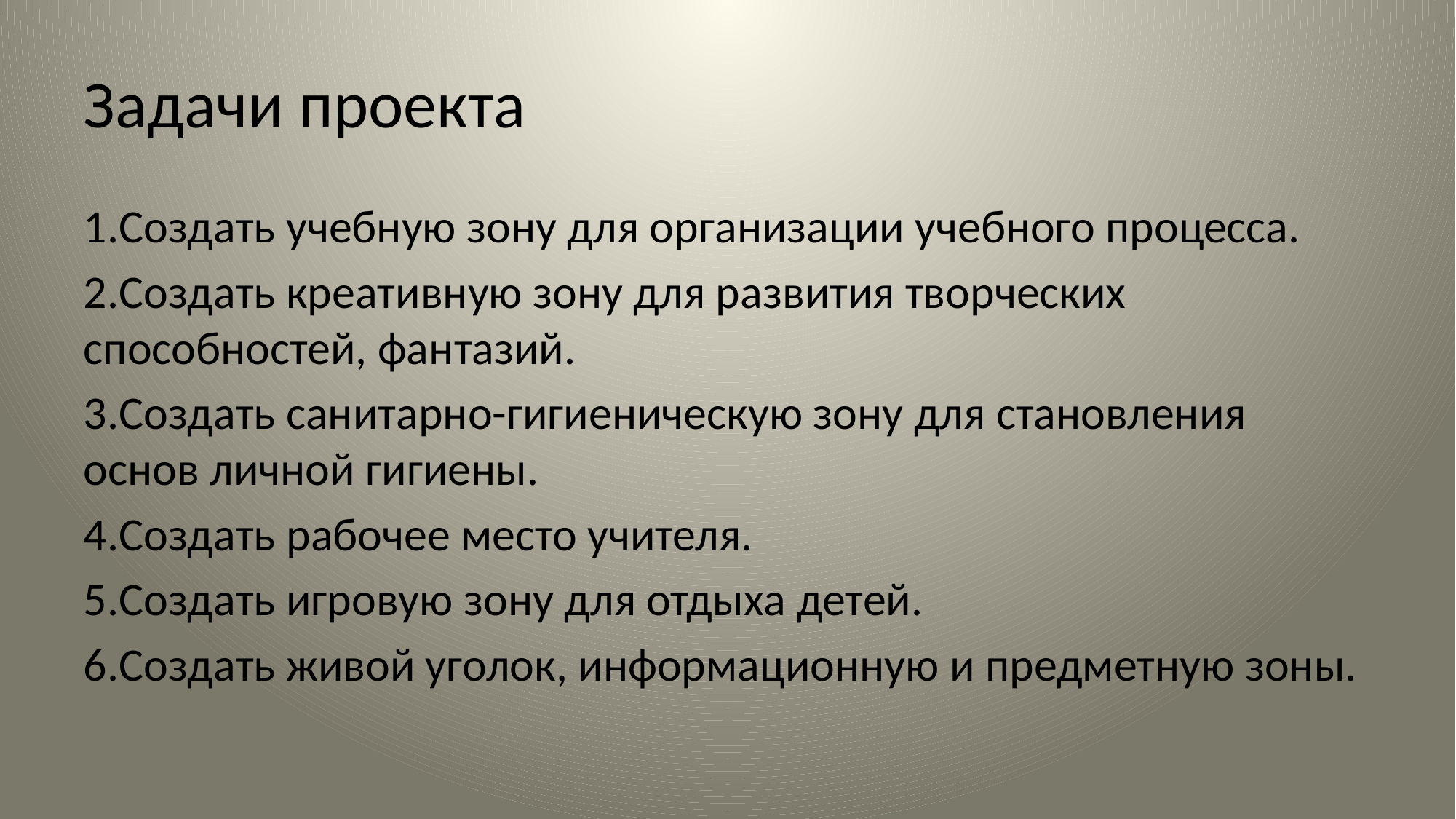

# Задачи проекта
1.Создать учебную зону для организации учебного процесса.
2.Создать креативную зону для развития творческих способностей, фантазий.
3.Создать санитарно-гигиеническую зону для становления основ личной гигиены.
4.Создать рабочее место учителя.
5.Создать игровую зону для отдыха детей.
6.Создать живой уголок, информационную и предметную зоны.